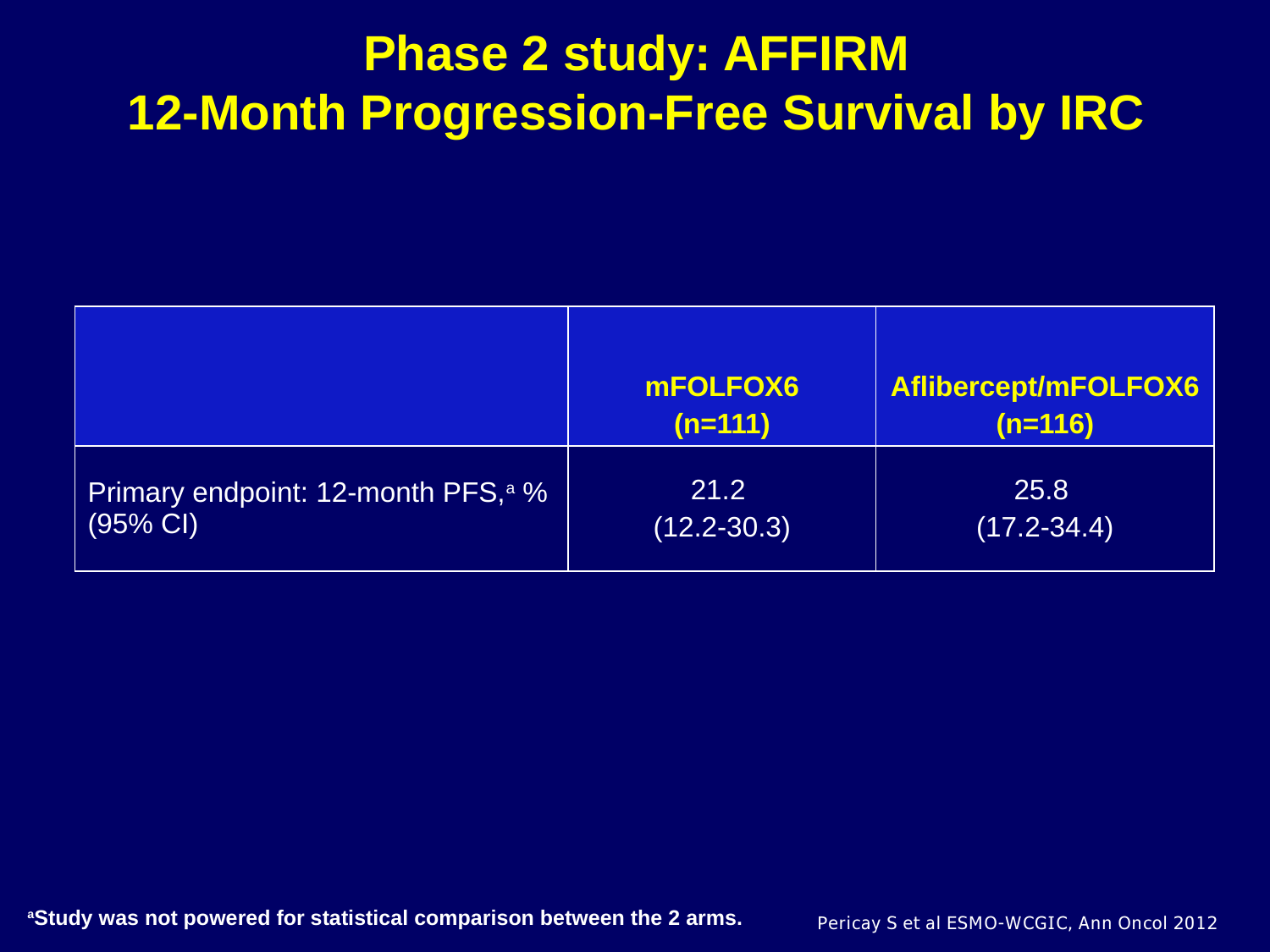

# Phase 2 study: AFFIRM 12-Month Progression-Free Survival by IRC
|  | mFOLFOX6 (n=111) | Aflibercept/mFOLFOX6 (n=116) |
| --- | --- | --- |
| Primary endpoint: 12-month PFS,a % (95% CI) | 21.2 (12.2-30.3) | 25.8 (17.2-34.4) |
aStudy was not powered for statistical comparison between the 2 arms.
Pericay S et al ESMO-WCGIC, Ann Oncol 2012